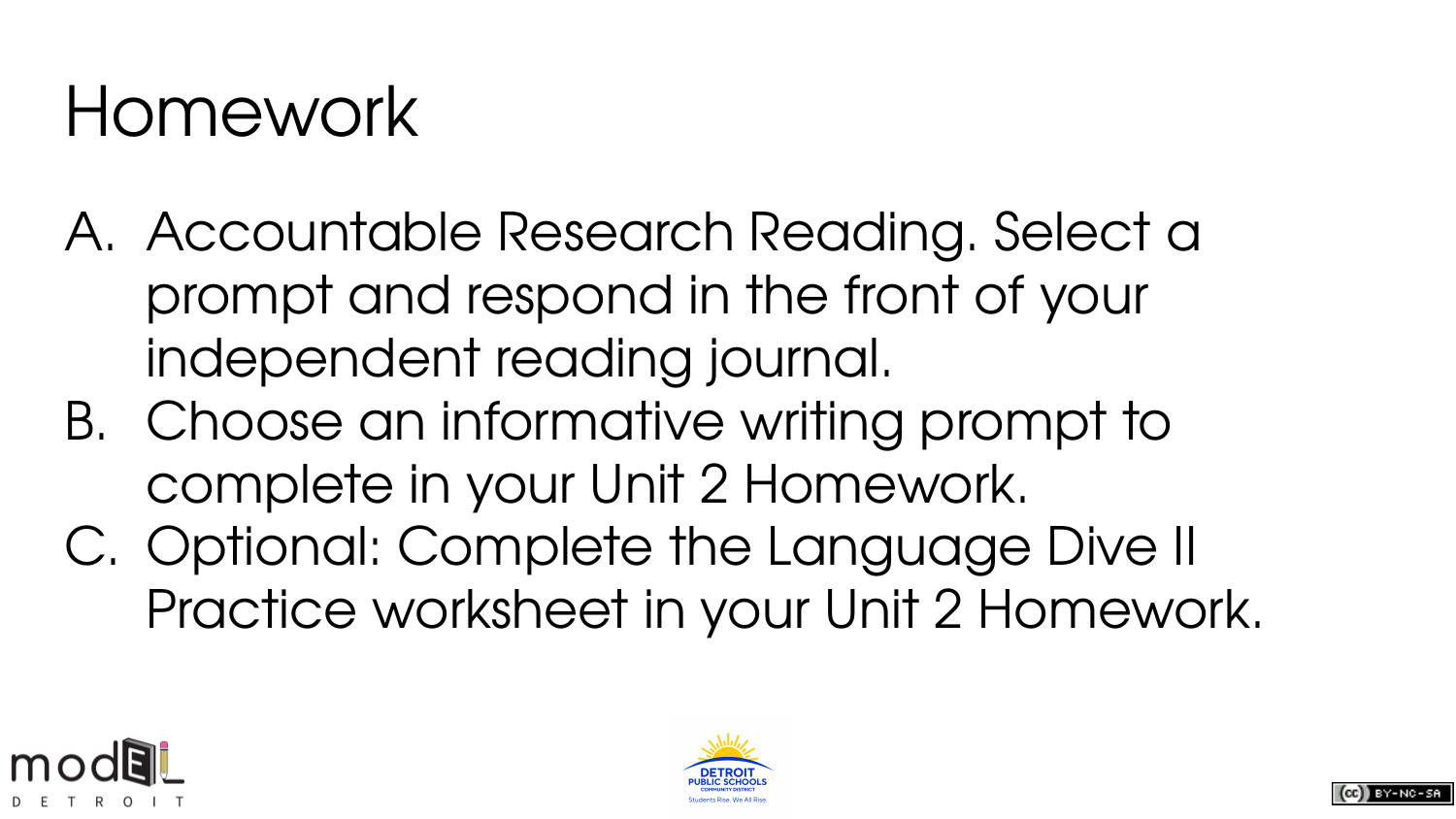

# Homework
Accountable Research Reading. Select a prompt and respond in the front of your independent reading journal.
Choose an informative writing prompt to complete in your Unit 2 Homework.
Optional: Complete the Language Dive II Practice worksheet in your Unit 2 Homework.